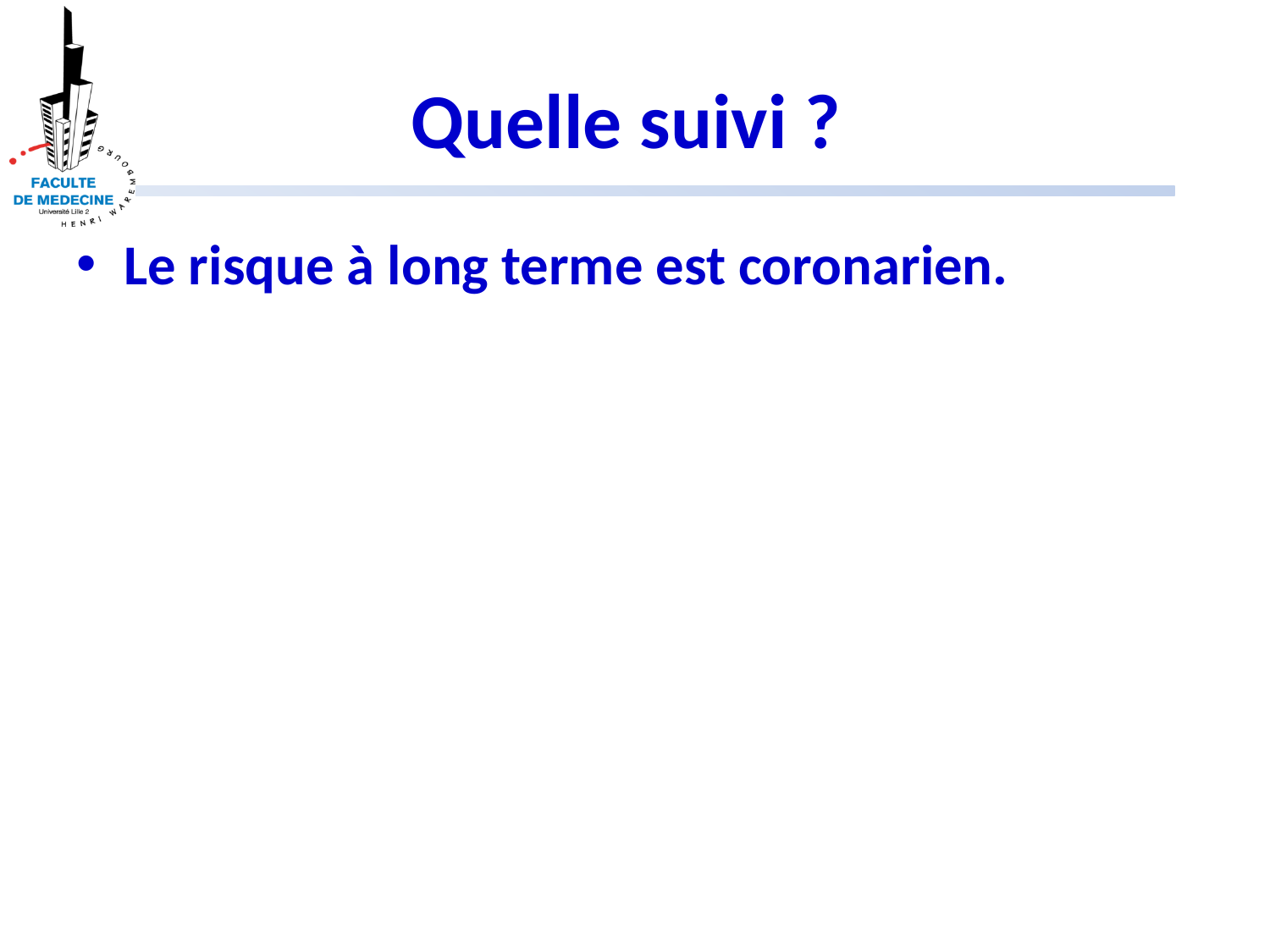

# Quelle suivi ?
Le risque à long terme est coronarien.